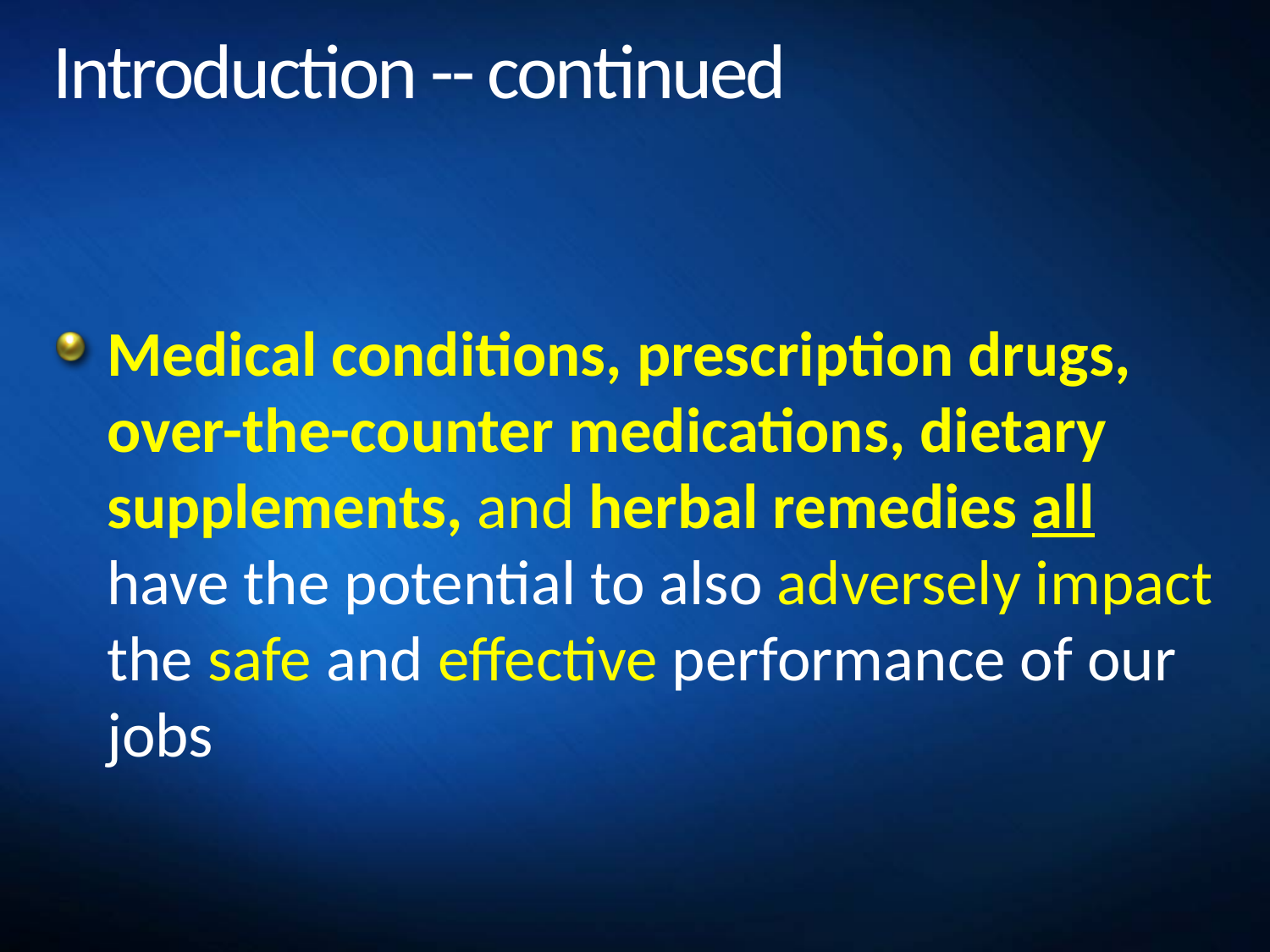

# Introduction -- continued

Medical conditions, prescription drugs, over-the-counter medications, dietary supplements, and herbal remedies all have the potential to also adversely impact the safe and effective performance of our jobs